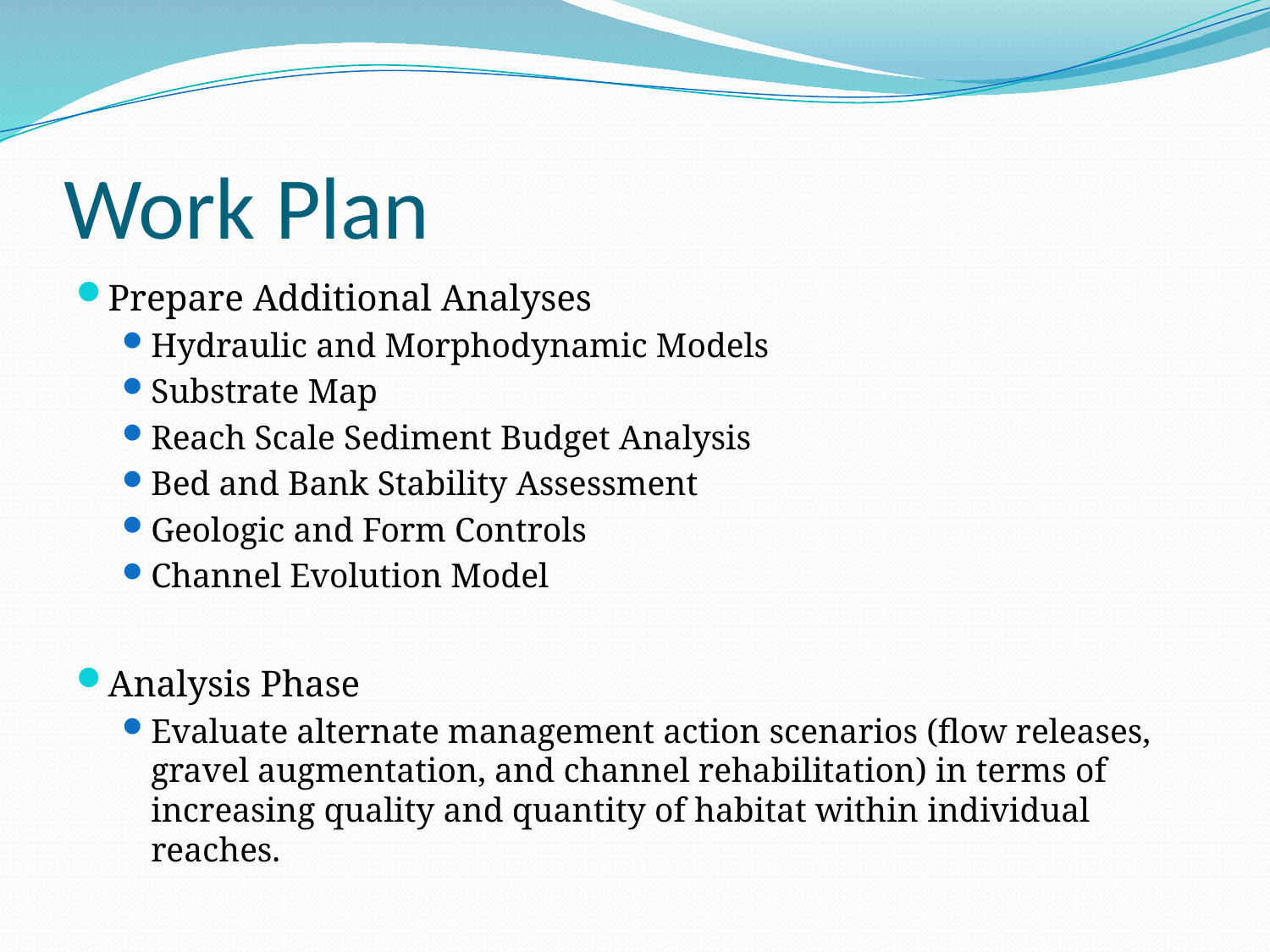

# Work Plan
Prepare Additional Analyses
Hydraulic and Morphodynamic Models
Substrate Map
Reach Scale Sediment Budget Analysis
Bed and Bank Stability Assessment
Geologic and Form Controls
Channel Evolution Model

Analysis Phase
Evaluate alternate management action scenarios (flow releases, gravel augmentation, and channel rehabilitation) in terms of increasing quality and quantity of habitat within individual reaches.